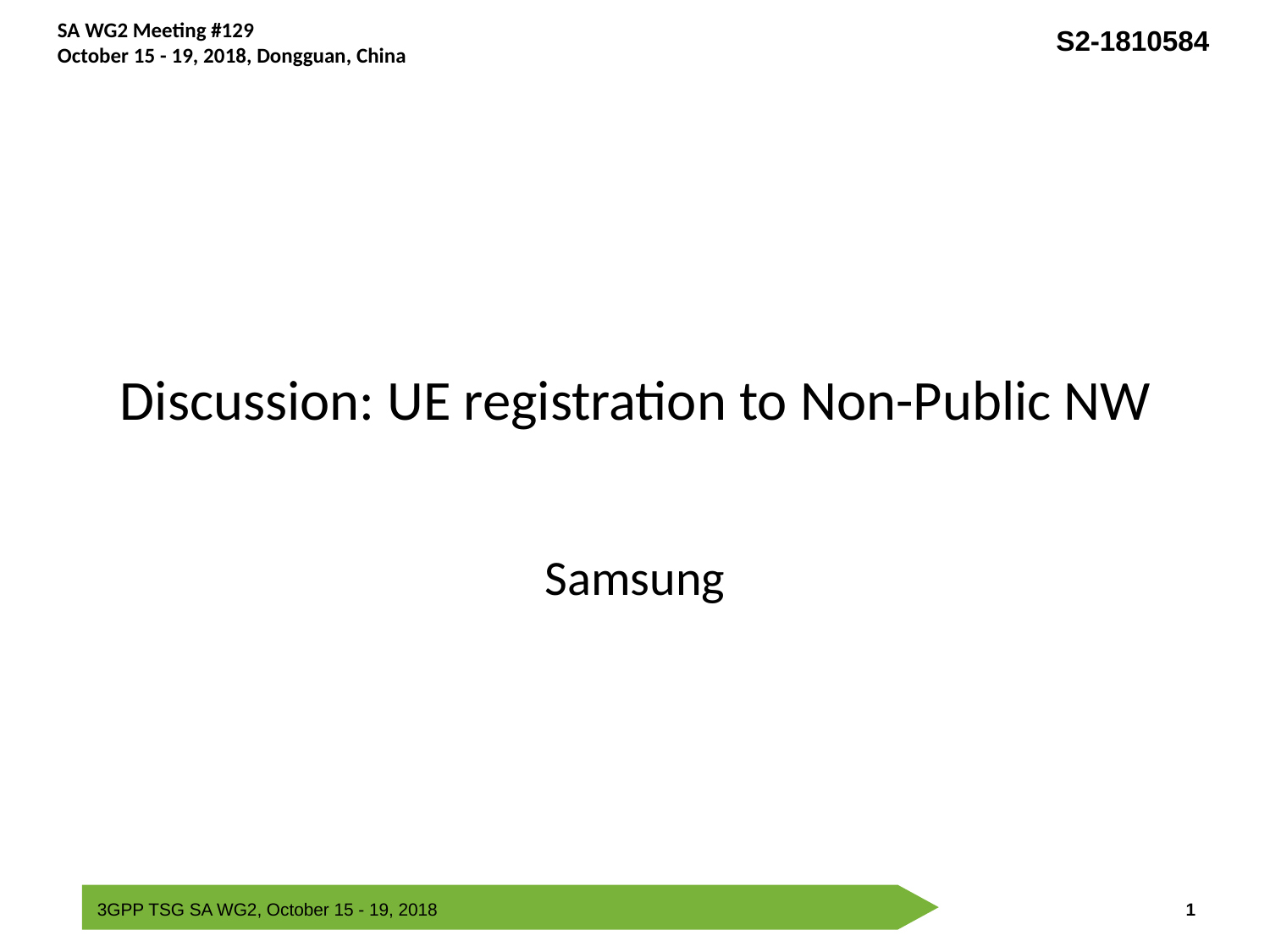

S2-1810584
# Discussion: UE registration to Non-Public NW
Samsung